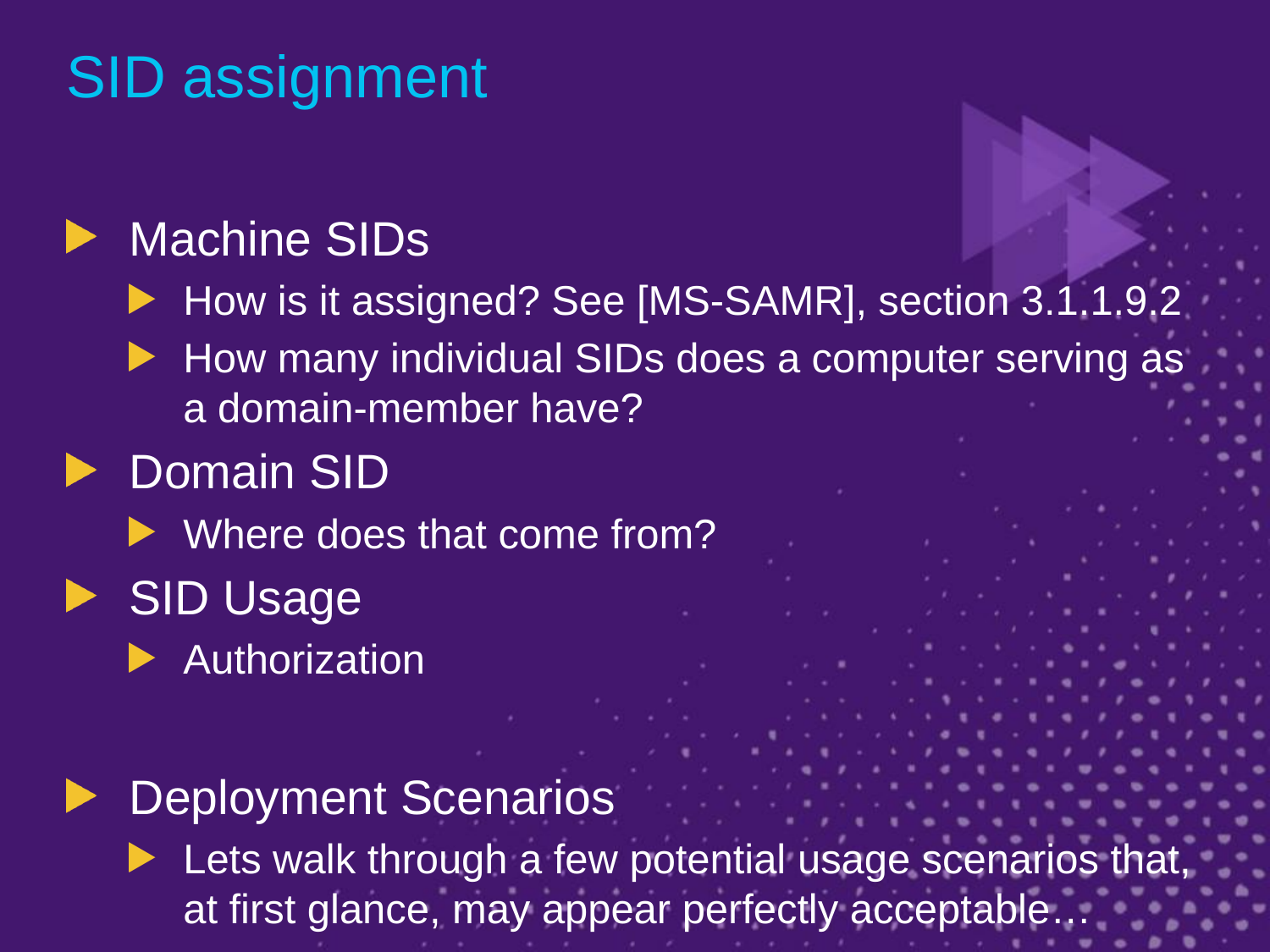

# SID assignment
Machine SIDs
How is it assigned? See [MS-SAMR], section 3.1.1.9.2
How many individual SIDs does a computer serving as a domain-member have?
Domain SID
Where does that come from?
SID Usage
Authorization

Deployment Scenarios
Lets walk through a few potential usage scenarios that, at first glance, may appear perfectly acceptable…